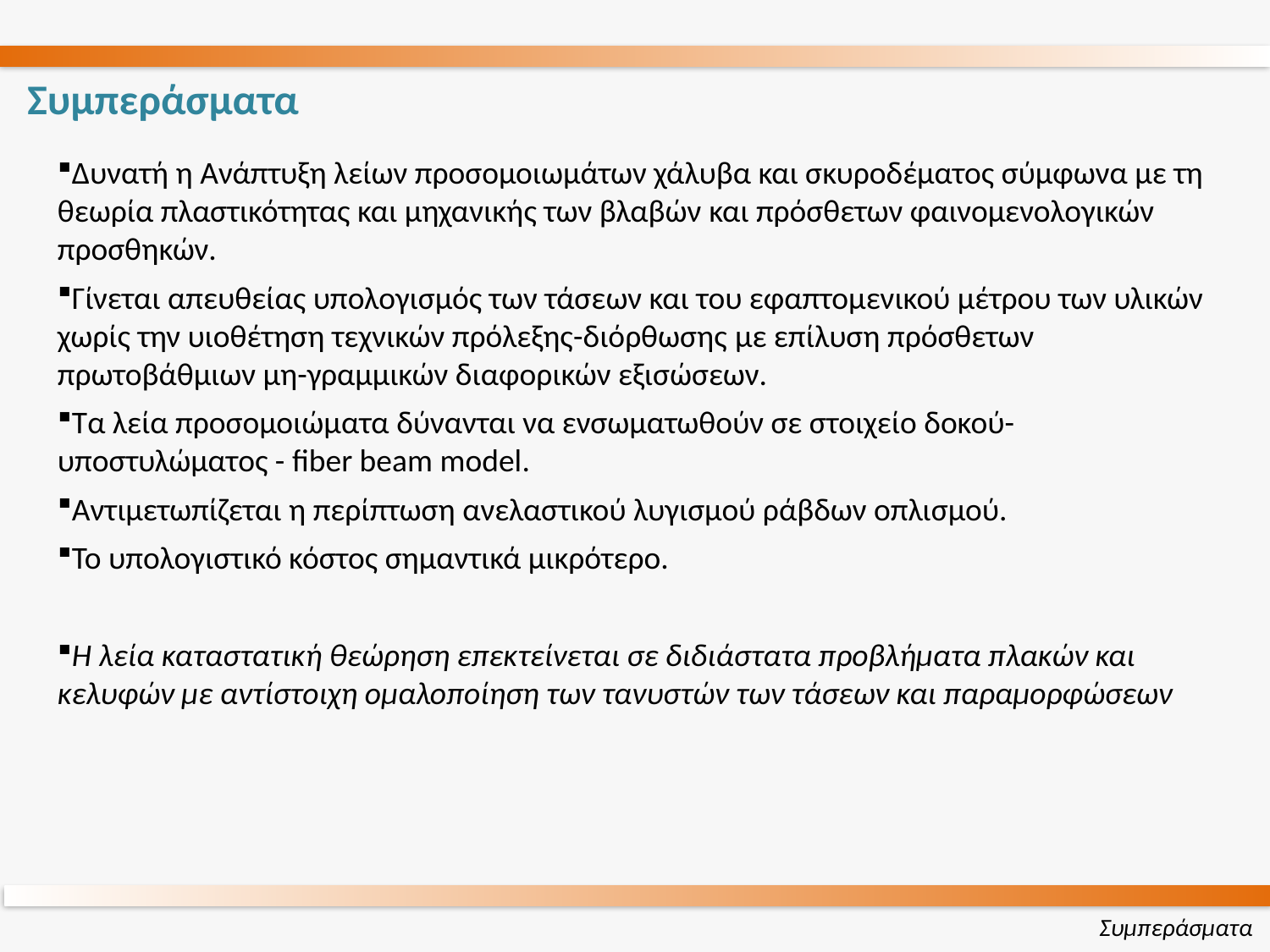

Συμπεράσματα
Δυνατή η Ανάπτυξη λείων προσομοιωμάτων χάλυβα και σκυροδέματος σύμφωνα με τη θεωρία πλαστικότητας και μηχανικής των βλαβών και πρόσθετων φαινομενολογικών προσθηκών.
Γίνεται απευθείας υπολογισμός των τάσεων και του εφαπτομενικού μέτρου των υλικών χωρίς την υιοθέτηση τεχνικών πρόλεξης-διόρθωσης με επίλυση πρόσθετων πρωτοβάθμιων μη-γραμμικών διαφορικών εξισώσεων.
Τα λεία προσομοιώματα δύνανται να ενσωματωθούν σε στοιχείο δοκού-υποστυλώματος - fiber beam model.
Αντιμετωπίζεται η περίπτωση ανελαστικού λυγισμού ράβδων οπλισμού.
Το υπολογιστικό κόστος σημαντικά μικρότερο.

Η λεία καταστατική θεώρηση επεκτείνεται σε διδιάστατα προβλήματα πλακών και κελυφών με αντίστοιχη ομαλοποίηση των τανυστών των τάσεων και παραμορφώσεων

Συμπεράσματα